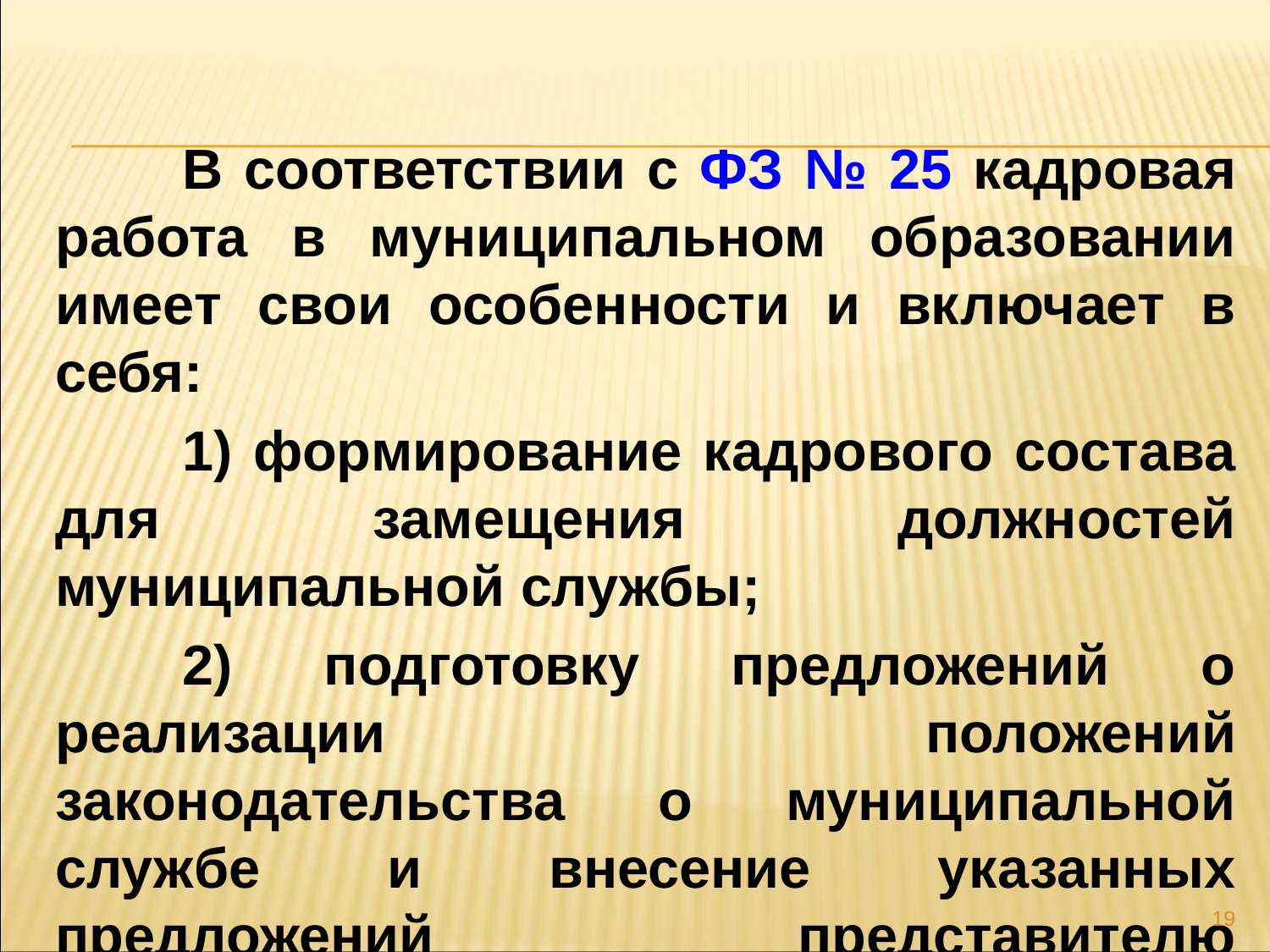

В соответствии с ФЗ № 25 кадровая работа в муниципальном образовании имеет свои особенности и включает в себя:
	1) формирование кадрового состава для замещения должностей муниципальной службы;
	2) подготовку предложений о реализации положений законодательства о муниципальной службе и внесение указанных предложений представителю нанимателя (работодателю);
19